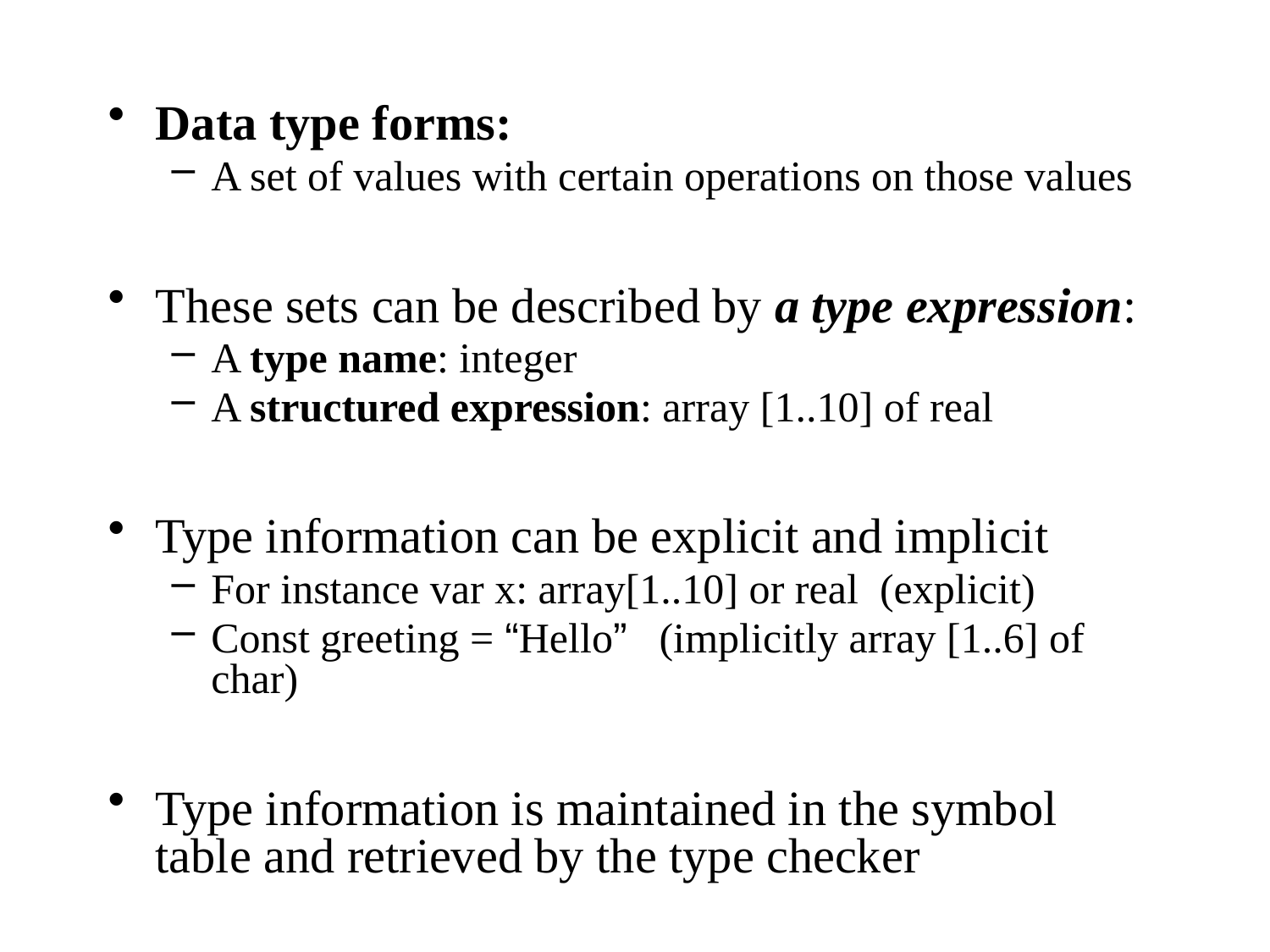

Data type forms:
A set of values with certain operations on those values

These sets can be described by a type expression:
A type name: integer
A structured expression: array [1..10] of real

Type information can be explicit and implicit
For instance var x: array[1..10] or real  (explicit)
Const greeting = “Hello”   (implicitly array [1..6] of char)

Type information is maintained in the symbol table and retrieved by the type checker